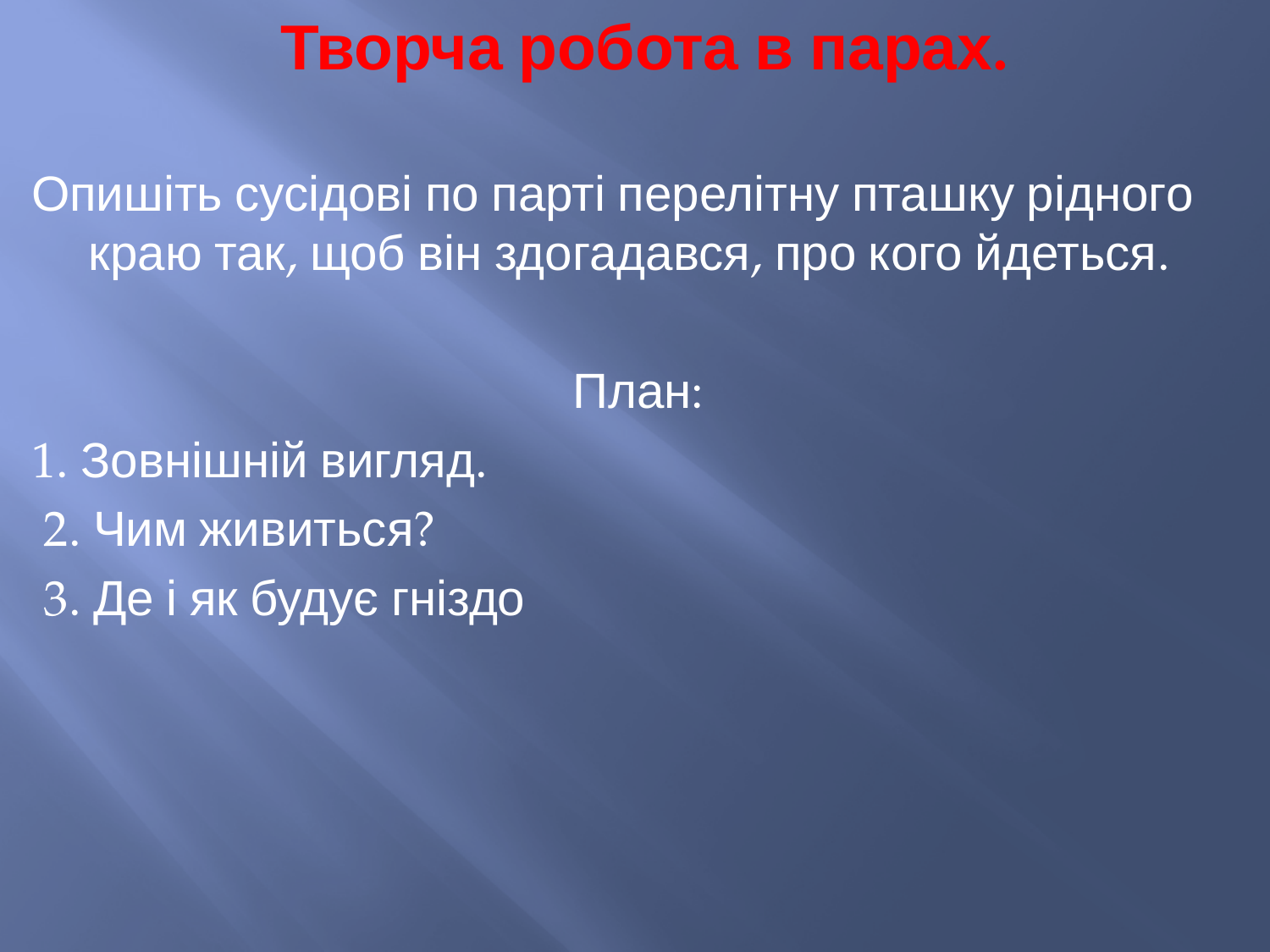

Творча робота в парах.

Опишіть сусідові по парті перелітну пташку рідного краю так, щоб він здогадався, про кого йдеться.

План:
1. Зовнішній вигляд.
 2. Чим живиться?
 3. Де і як будує гніздо